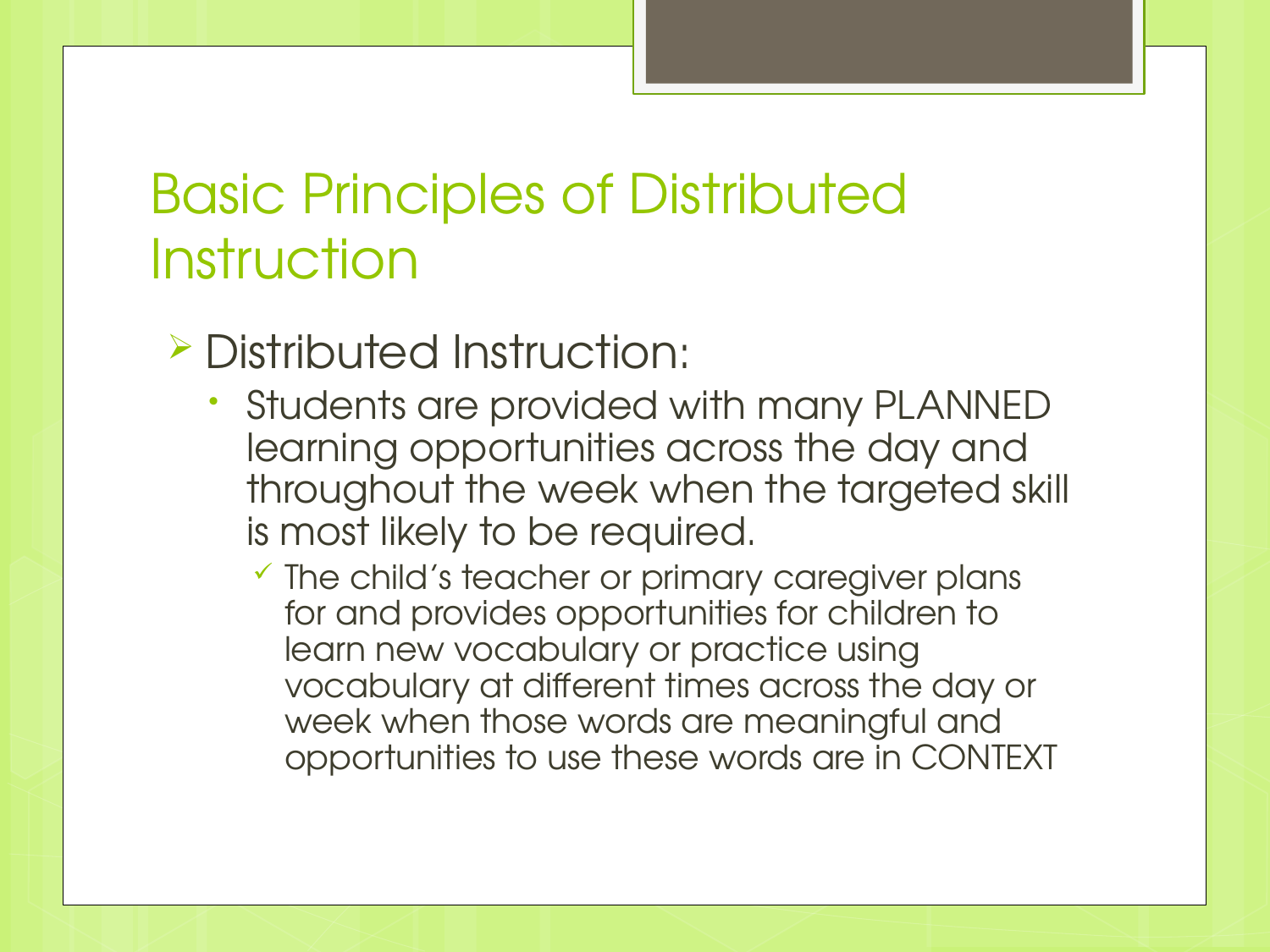

# Basic Principles of Distributed Instruction
Distributed Instruction:
Students are provided with many PLANNED learning opportunities across the day and throughout the week when the targeted skill is most likely to be required.
The child’s teacher or primary caregiver plans for and provides opportunities for children to learn new vocabulary or practice using vocabulary at different times across the day or week when those words are meaningful and opportunities to use these words are in CONTEXT